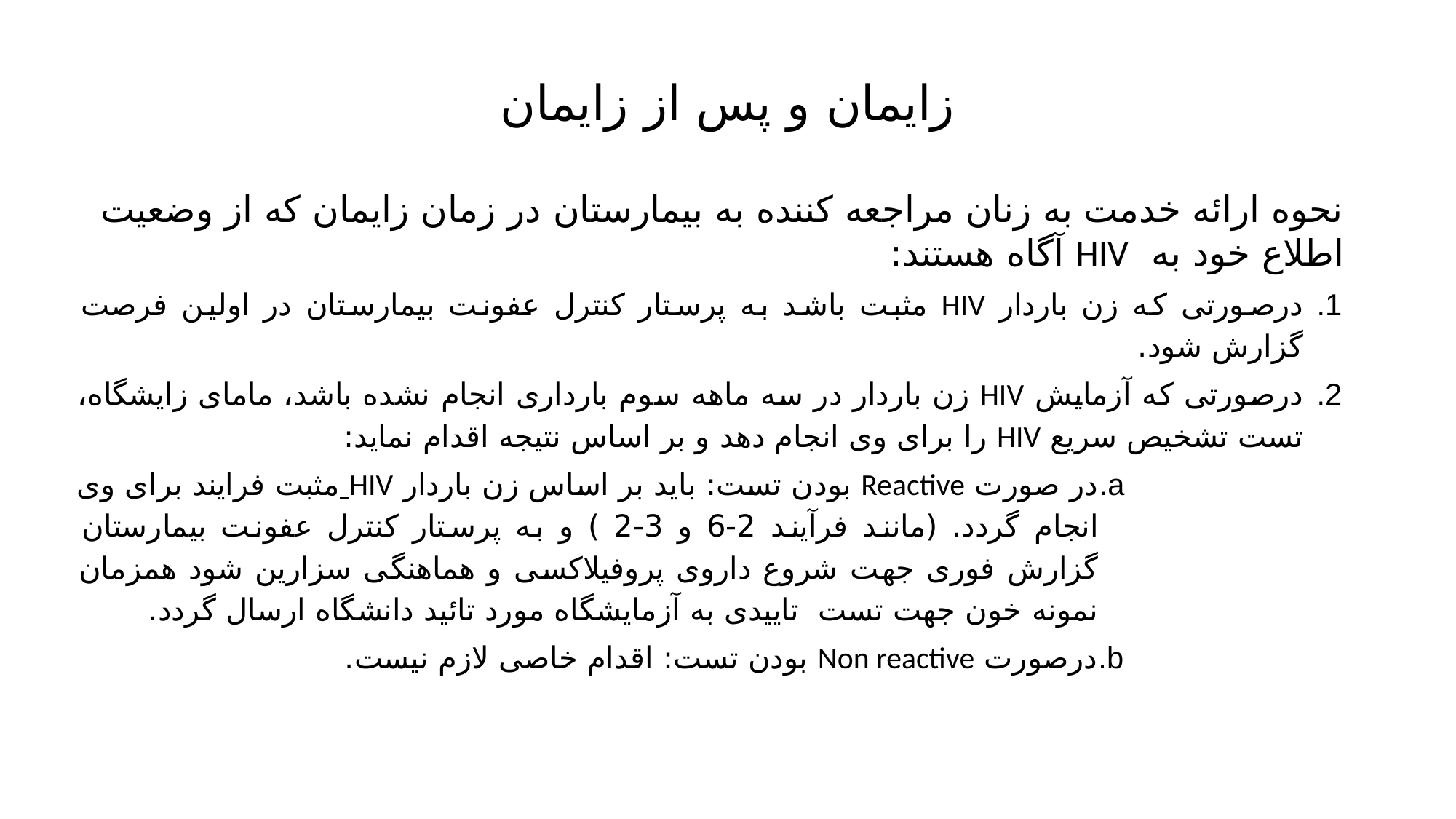

# زایمان و پس از زایمان
نحوه ارائه خدمت به زنان مراجعه کننده به بیمارستان در زمان زایمان که از وضعیت اطلاع خود به  HIV آگاه هستند:
درصورتی که زن باردار HIV مثبت باشد به پرستار کنترل عفونت بیمارستان در اولین فرصت گزارش شود.
درصورتی که آزمایش HIV زن باردار در سه ماهه سوم بارداری انجام نشده باشد، مامای زایشگاه، تست تشخیص سریع HIV را برای وی انجام دهد و بر اساس نتیجه اقدام نماید:
در صورت Reactive بودن تست: باید بر اساس زن باردار HIV مثبت فرایند برای وی انجام گردد. (مانند فرآیند 2-6 و 3-2 ) و به پرستار کنترل عفونت بیمارستان گزارش فوری جهت شروع داروی پروفیلاکسی و هماهنگی سزارین شود همزمان نمونه خون جهت تست  تاییدی به آزمایشگاه مورد تائید دانشگاه ارسال گردد.
درصورت Non reactive بودن تست: اقدام خاصی لازم نیست.